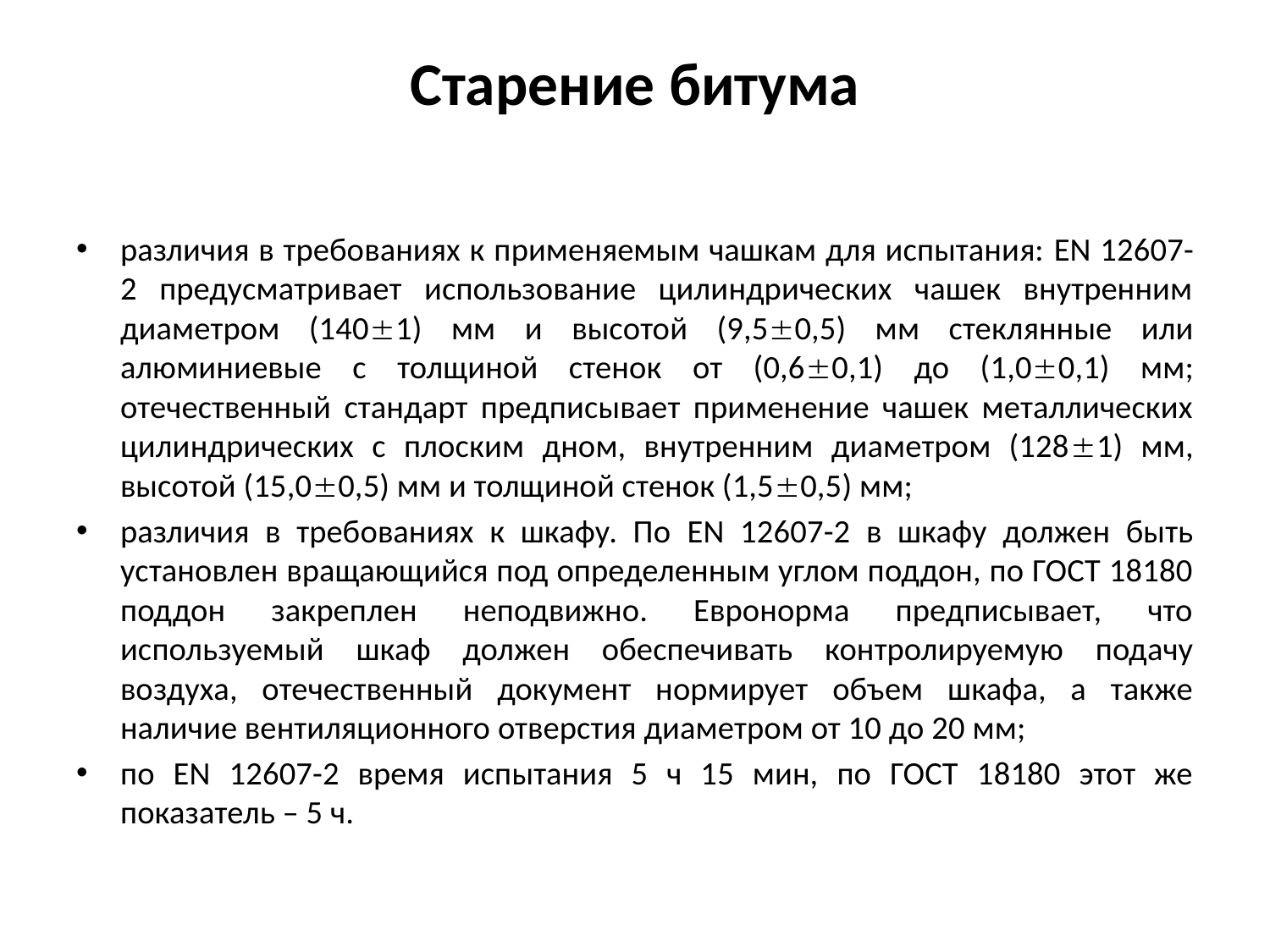

# Старение битума
различия в требованиях к применяемым чашкам для испытания: EN 12607-2 предусматривает использование цилиндрических чашек внутренним диаметром (140±1) мм и высотой (9,5±0,5) мм стеклянные или алюминиевые с толщиной стенок от (0,6±0,1) до (1,0±0,1) мм; отечественный стандарт предписывает применение чашек металлических цилиндрических с плоским дном, внутренним диаметром (128±1) мм, высотой (15,0±0,5) мм и толщиной стенок (1,5±0,5) мм;
различия в требованиях к шкафу. По EN 12607-2 в шкафу должен быть установлен вращающийся под определенным углом поддон, по ГОСТ 18180 поддон закреплен неподвижно. Евронорма предписывает, что используемый шкаф должен обеспечивать контролируемую подачу воздуха, отечественный документ нормирует объем шкафа, а также наличие вентиляционного отверстия диаметром от 10 до 20 мм;
по EN 12607-2 время испытания 5 ч 15 мин, по ГОСТ 18180 этот же показатель – 5 ч.